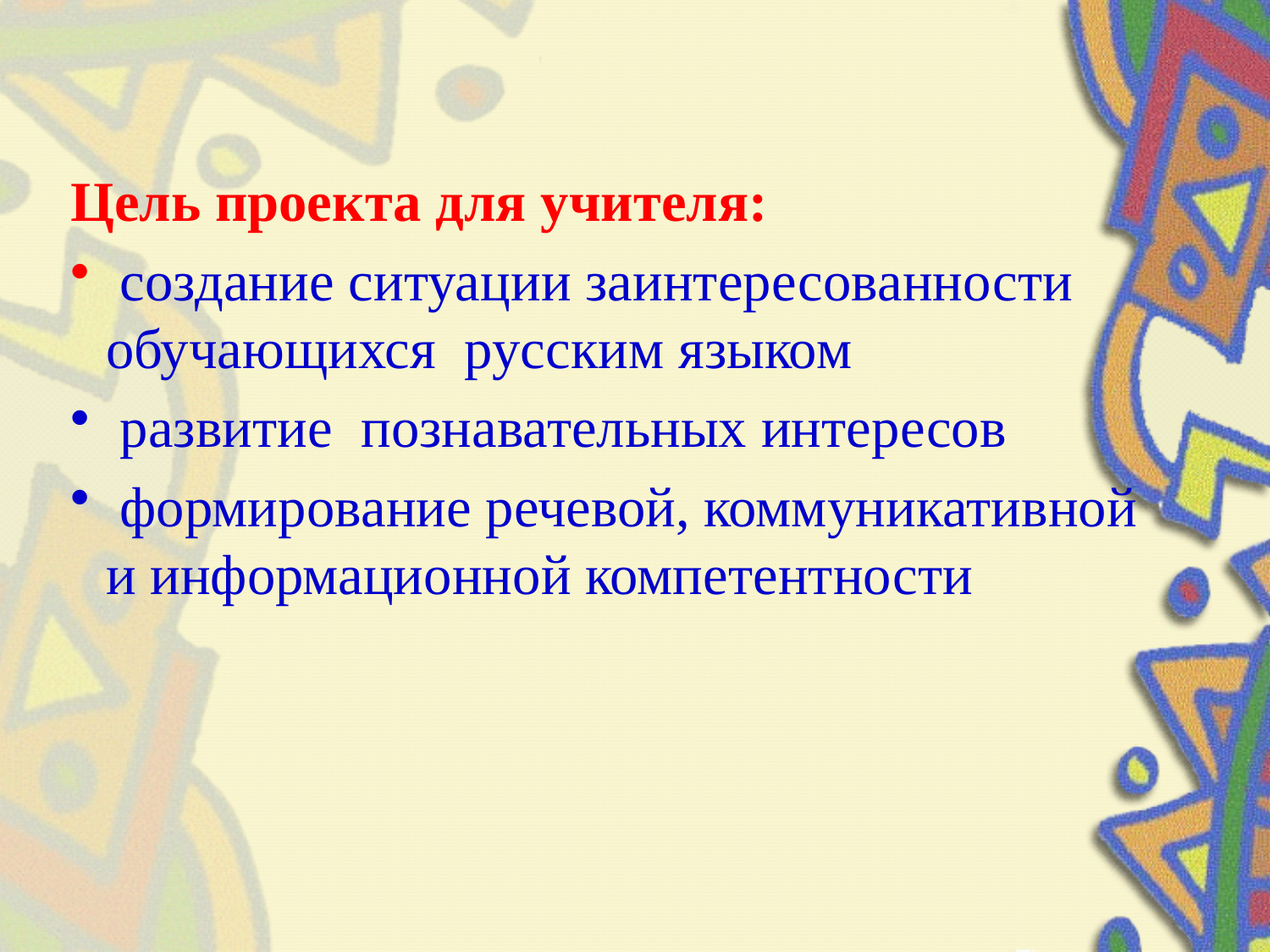

#
Цель проекта для учителя:
 создание ситуации заинтересованности обучающихся  русским языком
 развитие  познавательных интересов
 формирование речевой, коммуникативной и информационной компетентности